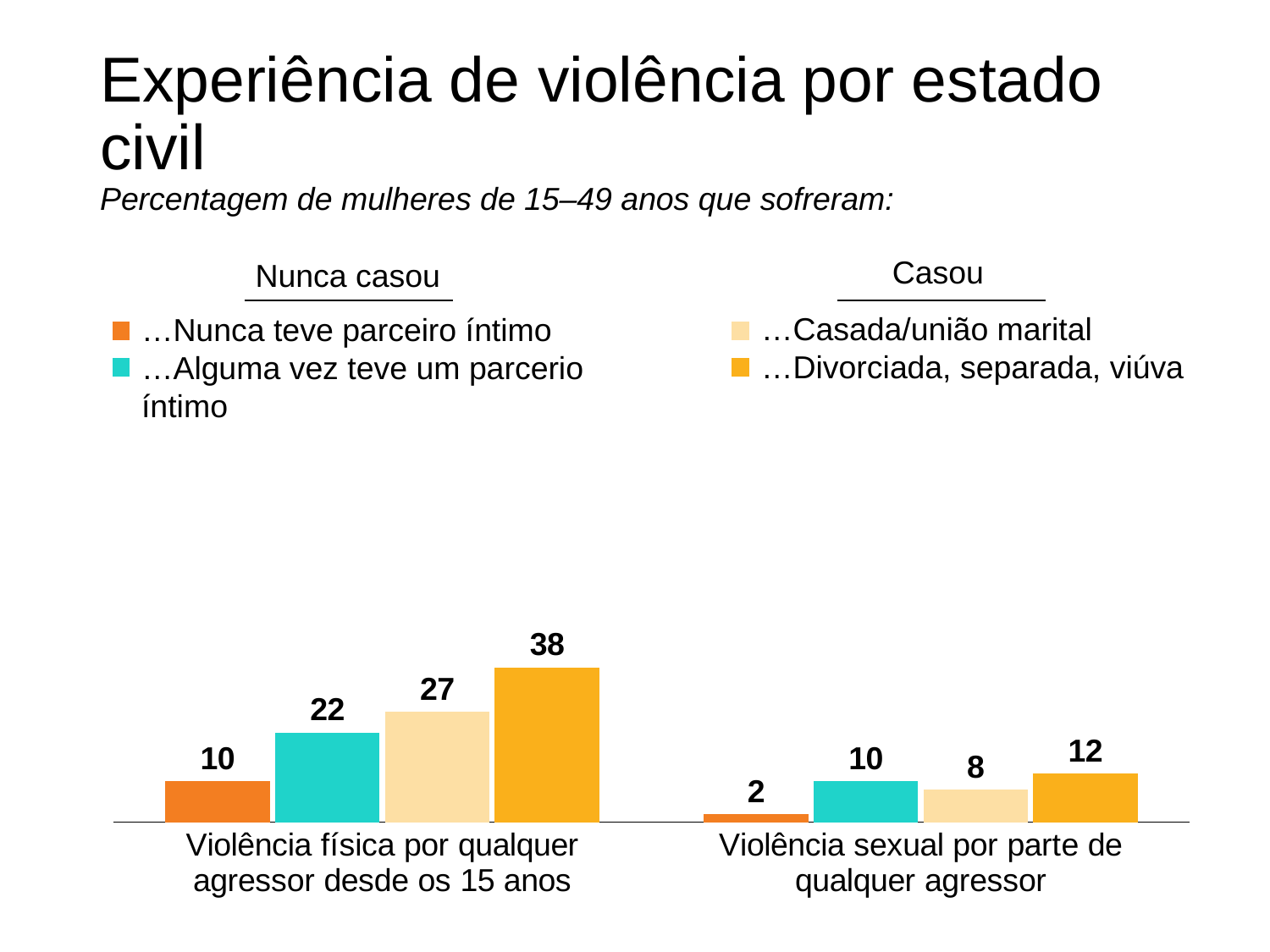

# Experiência de violência por estado civil
Percentagem de mulheres de 15–49 anos que sofreram:
Casou
Nunca casou
…Casada/união marital
…Divorciada, separada, viúva
…Nunca teve parceiro íntimo
…Alguma vez teve um parcerio íntimo

### Chart

| Category | Never had an intimate partner | Ever had an intimate partner | Married/ living together | Divorced/ separated/ widowed |
|---|---|---|---|---|
| Violência física por qualquer agressor desde os 15 anos | 10.0 | 22.0 | 27.0 | 38.0 |
| Violência sexual por parte de qualquer agressor | 2.0 | 10.0 | 8.0 | 12.0 |